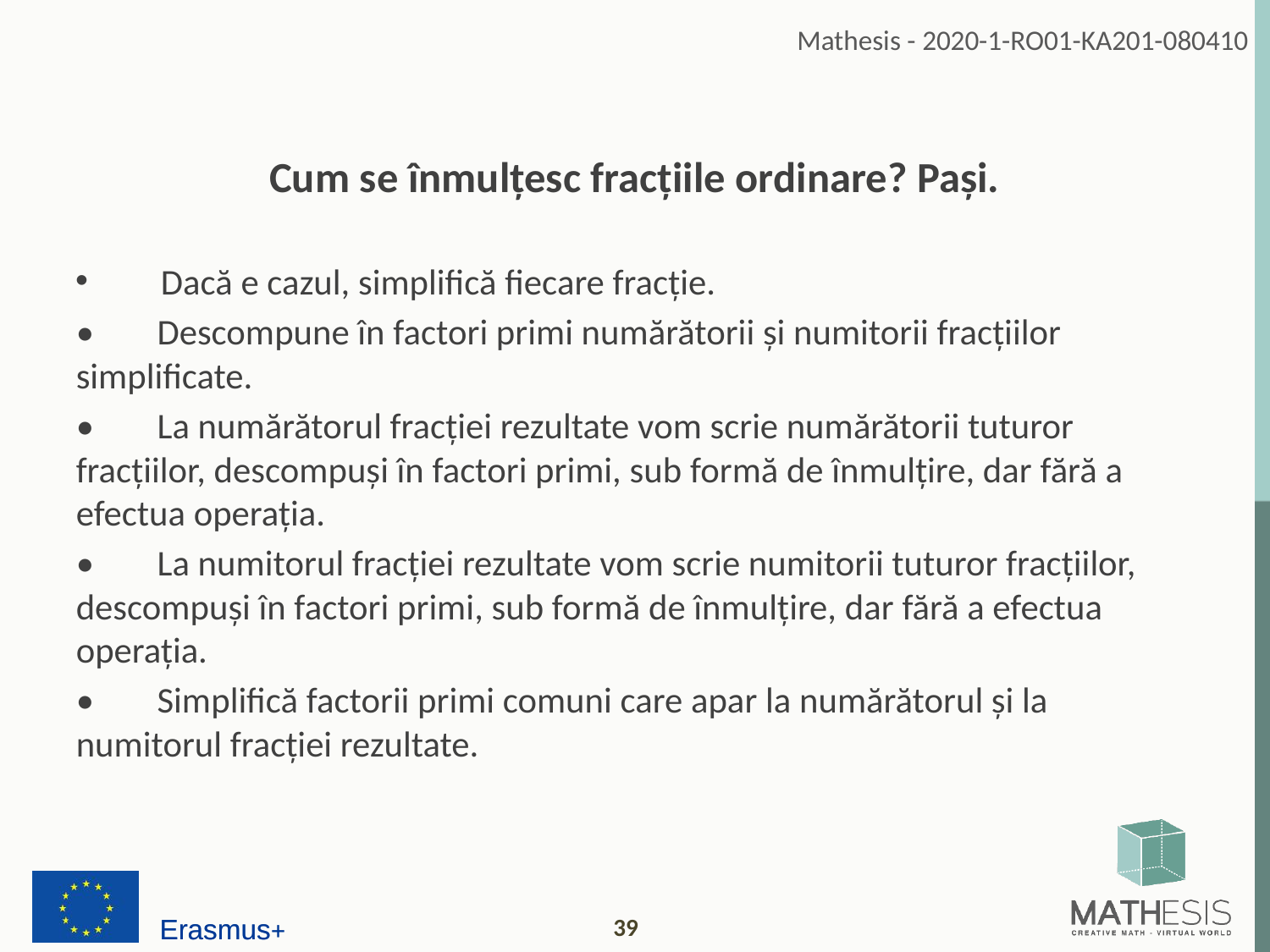

Cum se înmulțesc fracțiile ordinare? Pași.

     Dacă e cazul, simplifică fiecare fracție.
•	Descompune în factori primi numărătorii și numitorii fracțiilor simplificate.
•	La numărătorul fracției rezultate vom scrie numărătorii tuturor fracțiilor, descompuși în factori primi, sub formă de înmulțire, dar fără a efectua operația.
•	La numitorul fracției rezultate vom scrie numitorii tuturor fracțiilor, descompuși în factori primi, sub formă de înmulțire, dar fără a efectua operația.
•	Simplifică factorii primi comuni care apar la numărătorul și la numitorul fracției rezultate.